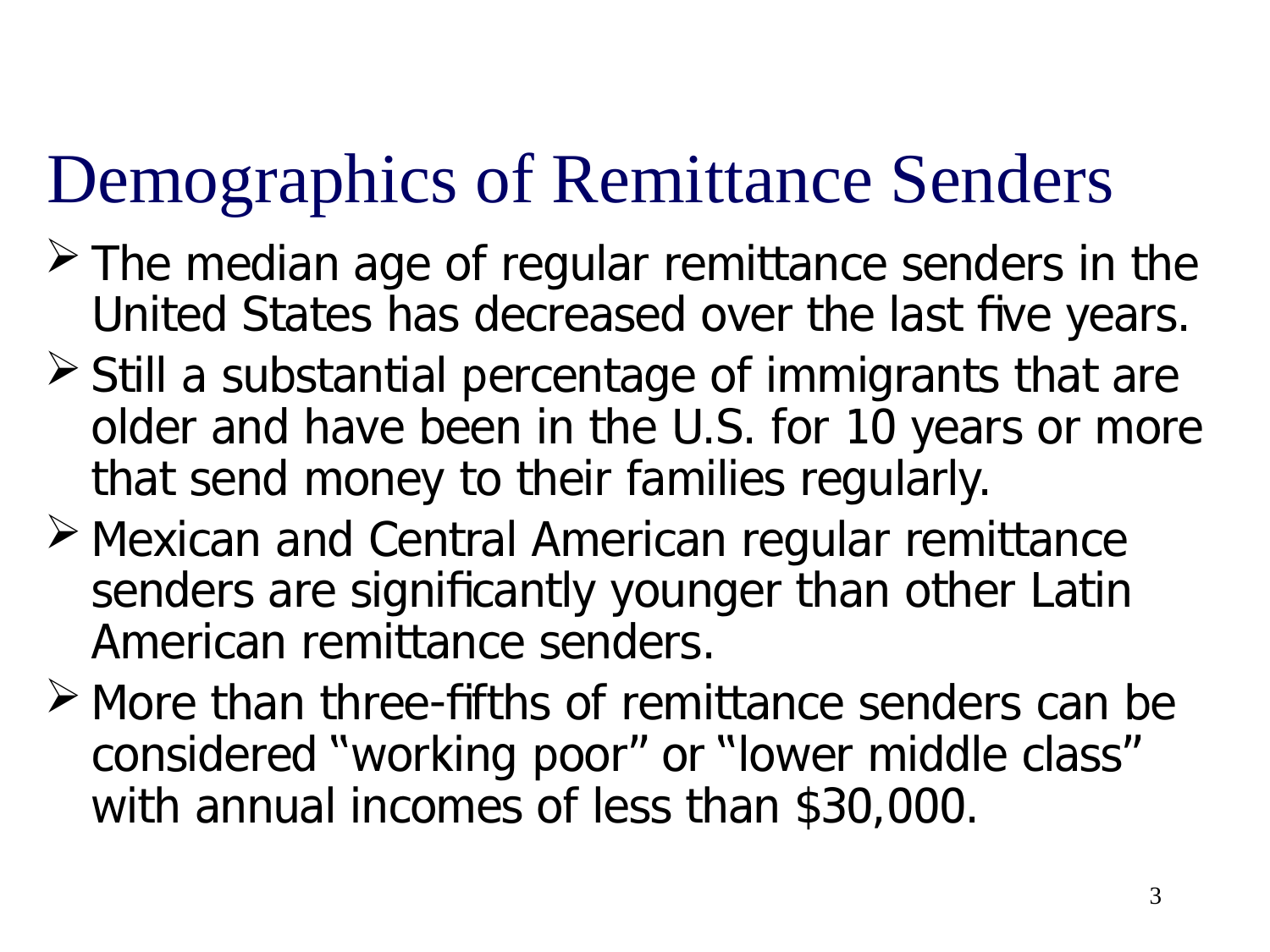

# Demographics of Remittance Senders
The median age of regular remittance senders in the United States has decreased over the last five years.
Still a substantial percentage of immigrants that are older and have been in the U.S. for 10 years or more that send money to their families regularly.
Mexican and Central American regular remittance senders are significantly younger than other Latin American remittance senders.
More than three-fifths of remittance senders can be considered “working poor” or “lower middle class” with annual incomes of less than $30,000.
3